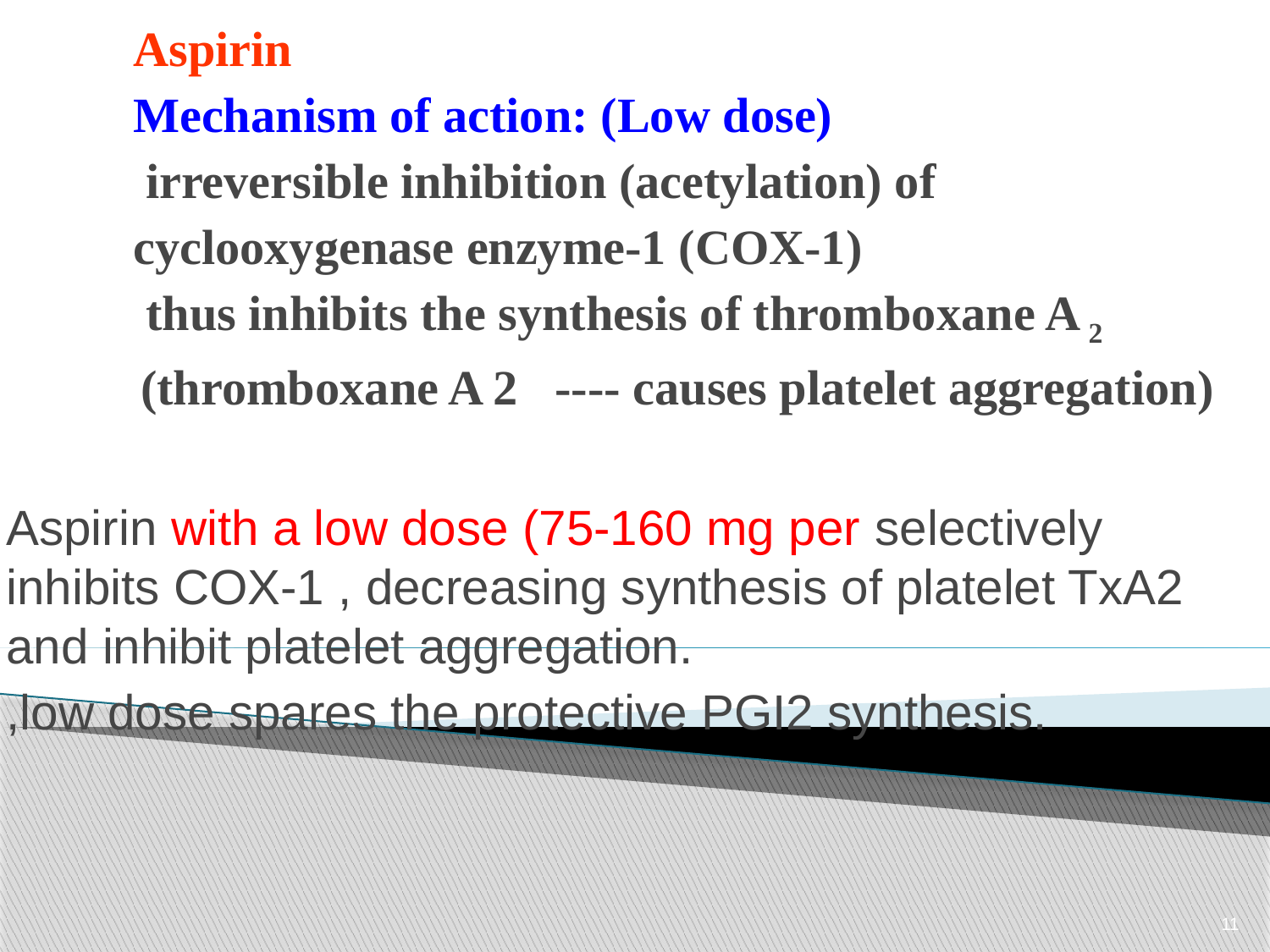

Aspirin
 	Mechanism of action: (Low dose)
 	 irreversible inhibition (acetylation) of
       	cyclooxygenase enzyme-1 (COX-1)
  	 thus inhibits the synthesis of thromboxane A 2
    	 (thromboxane A 2   ---- causes platelet aggregation)

Aspirin with a low dose (75-160 mg per selectively inhibits COX-1 , decreasing synthesis of platelet TxA2 and inhibit platelet aggregation.
,low dose spares the protective PGI2 synthesis.
11